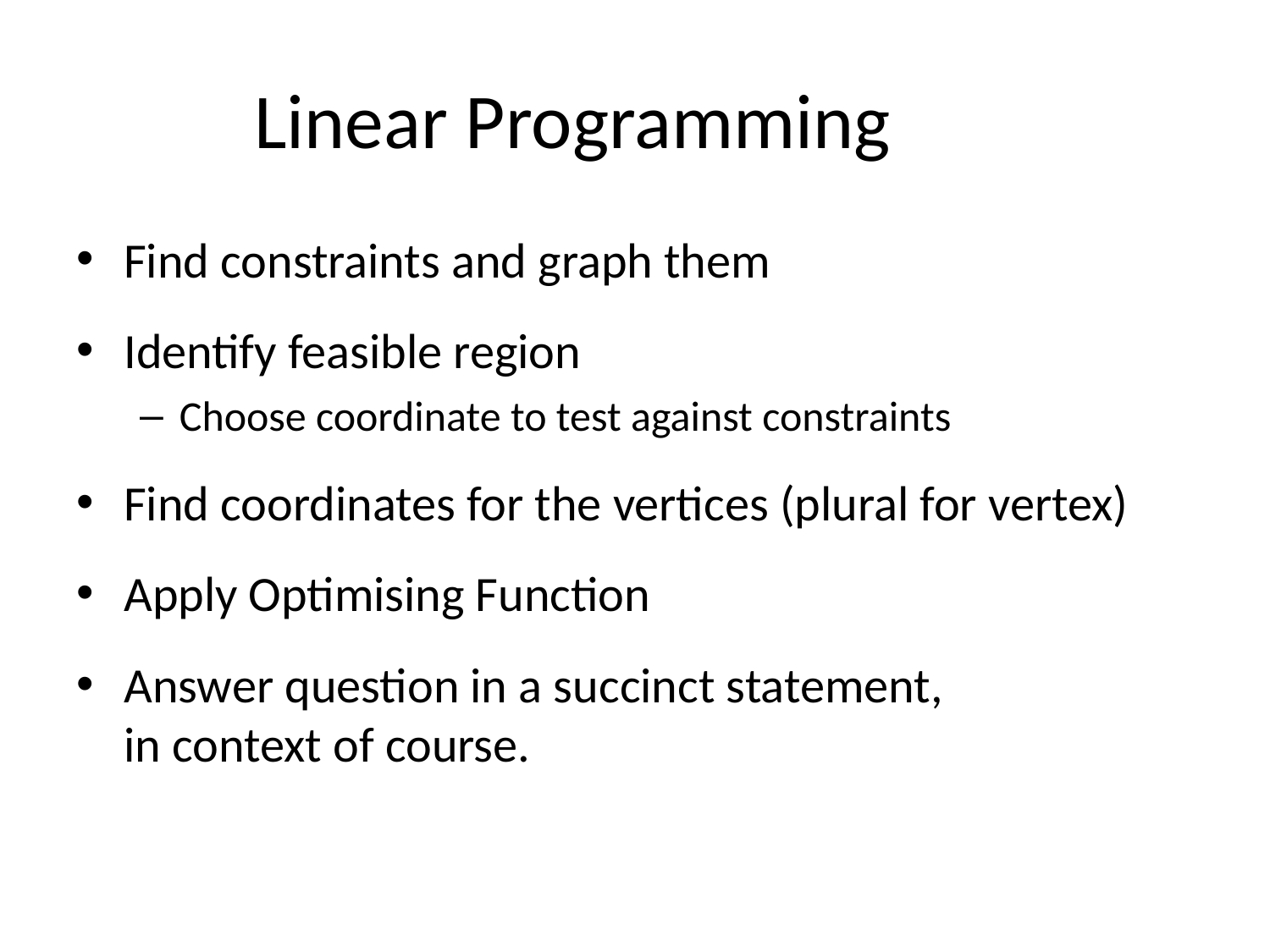

# Linear Programming
Find constraints and graph them
Identify feasible region
Choose coordinate to test against constraints
Find coordinates for the vertices (plural for vertex)
Apply Optimising Function
Answer question in a succinct statement,
in context of course.